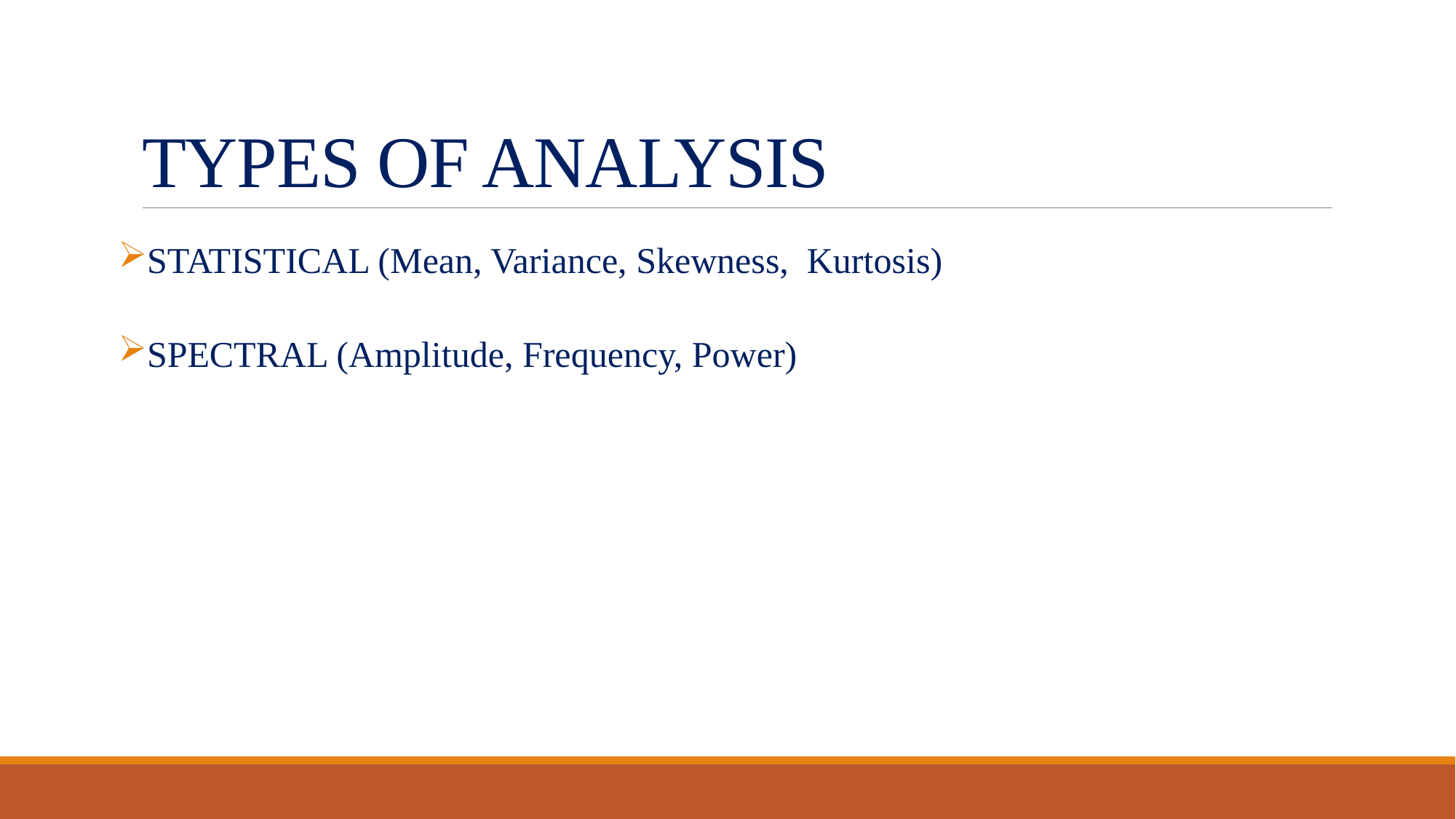

# TYPES OF ANALYSIS

STATISTICAL (Mean, Variance, Skewness,  Kurtosis)
SPECTRAL (Amplitude, Frequency, Power)